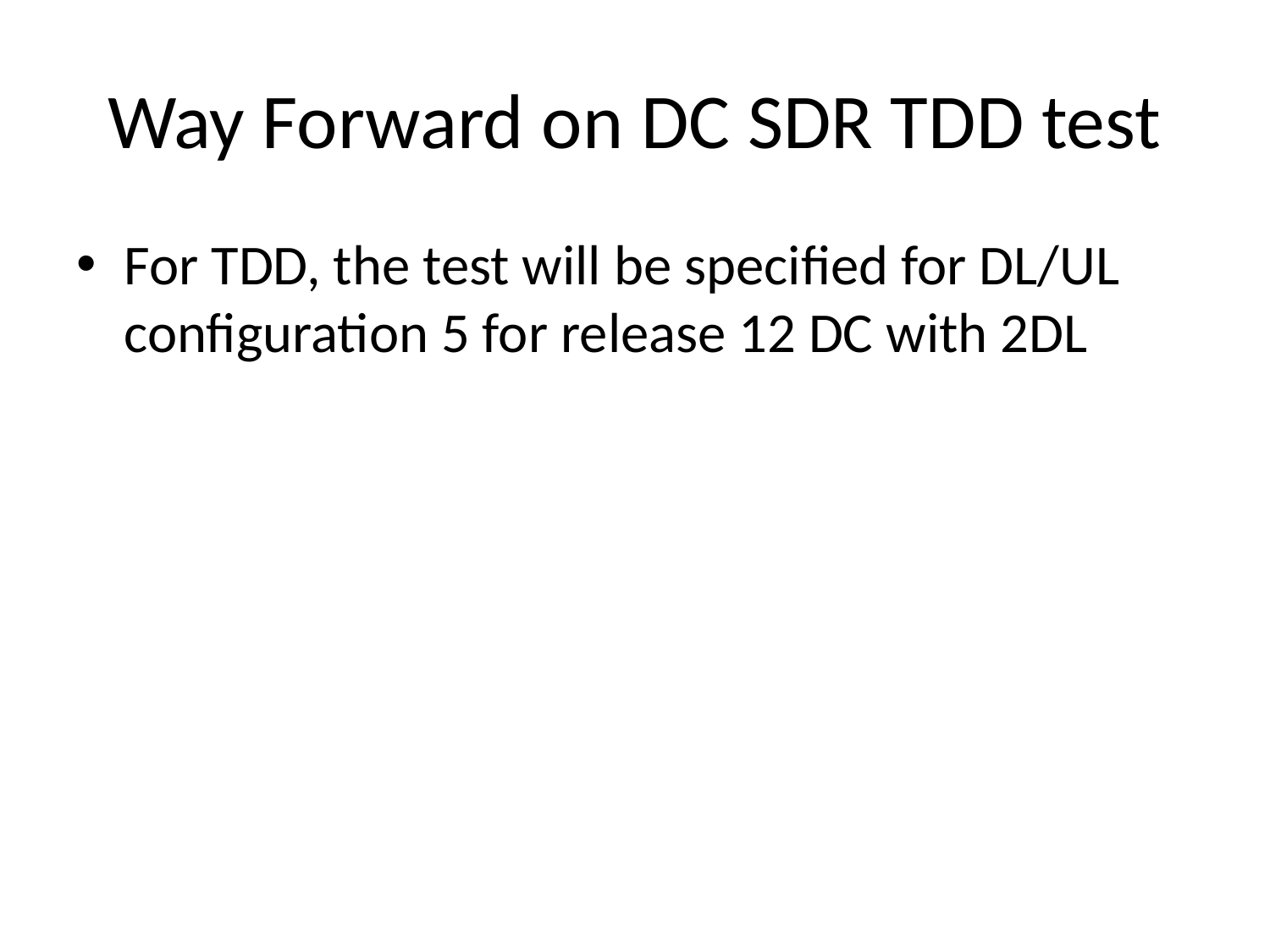

# Way Forward on DC SDR TDD test
For TDD, the test will be specified for DL/UL configuration 5 for release 12 DC with 2DL